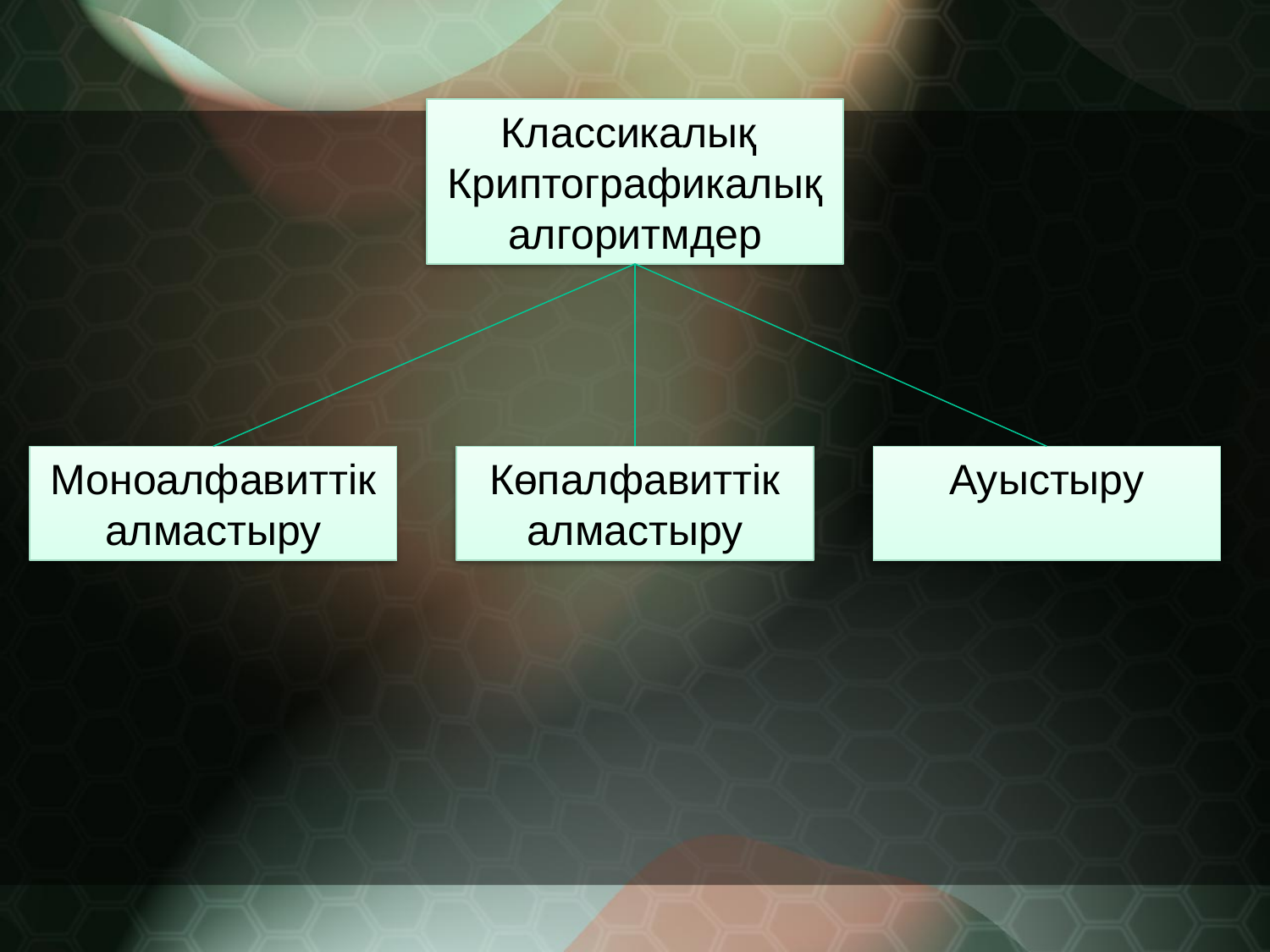

Классикалық
Криптографикалық алгоритмдер
Моноалфавиттік алмастыру
Көпалфавиттік алмастыру
Ауыстыру